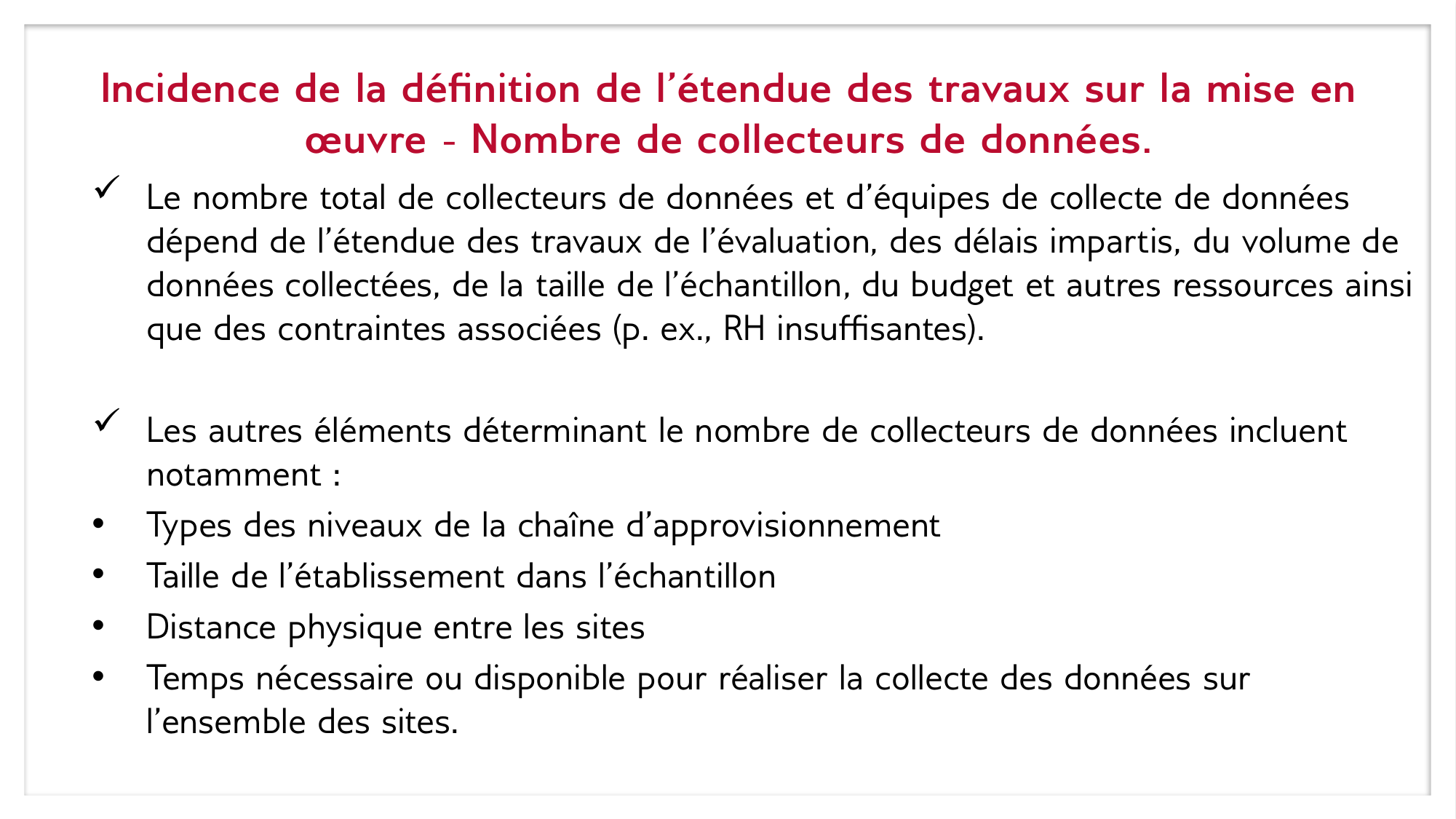

# Incidence de la définition de l’étendue des travaux sur la mise en œuvre - Nombre de collecteurs de données.
Le nombre total de collecteurs de données et d’équipes de collecte de données dépend de l’étendue des travaux de l’évaluation, des délais impartis, du volume de données collectées, de la taille de l’échantillon, du budget et autres ressources ainsi que des contraintes associées (p. ex., RH insuffisantes).

Les autres éléments déterminant le nombre de collecteurs de données incluent notamment :
Types des niveaux de la chaîne d’approvisionnement
Taille de l’établissement dans l’échantillon
Distance physique entre les sites
Temps nécessaire ou disponible pour réaliser la collecte des données sur l’ensemble des sites.